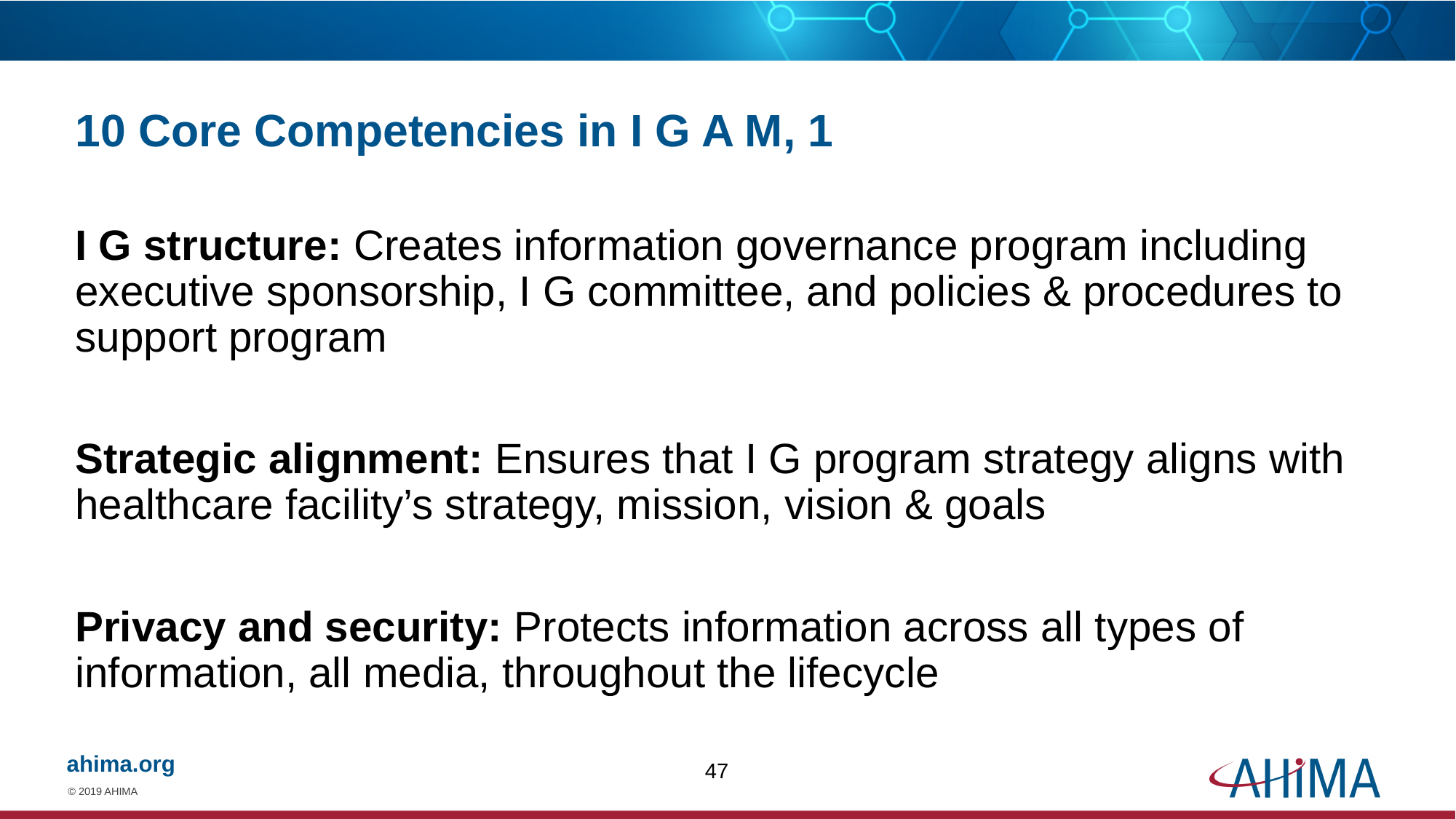

# 10 Core Competencies in I G A M, 1
I G structure: Creates information governance program including executive sponsorship, I G committee, and policies & procedures to support program

Strategic alignment: Ensures that I G program strategy aligns with healthcare facility’s strategy, mission, vision & goals

Privacy and security: Protects information across all types of information, all media, throughout the lifecycle